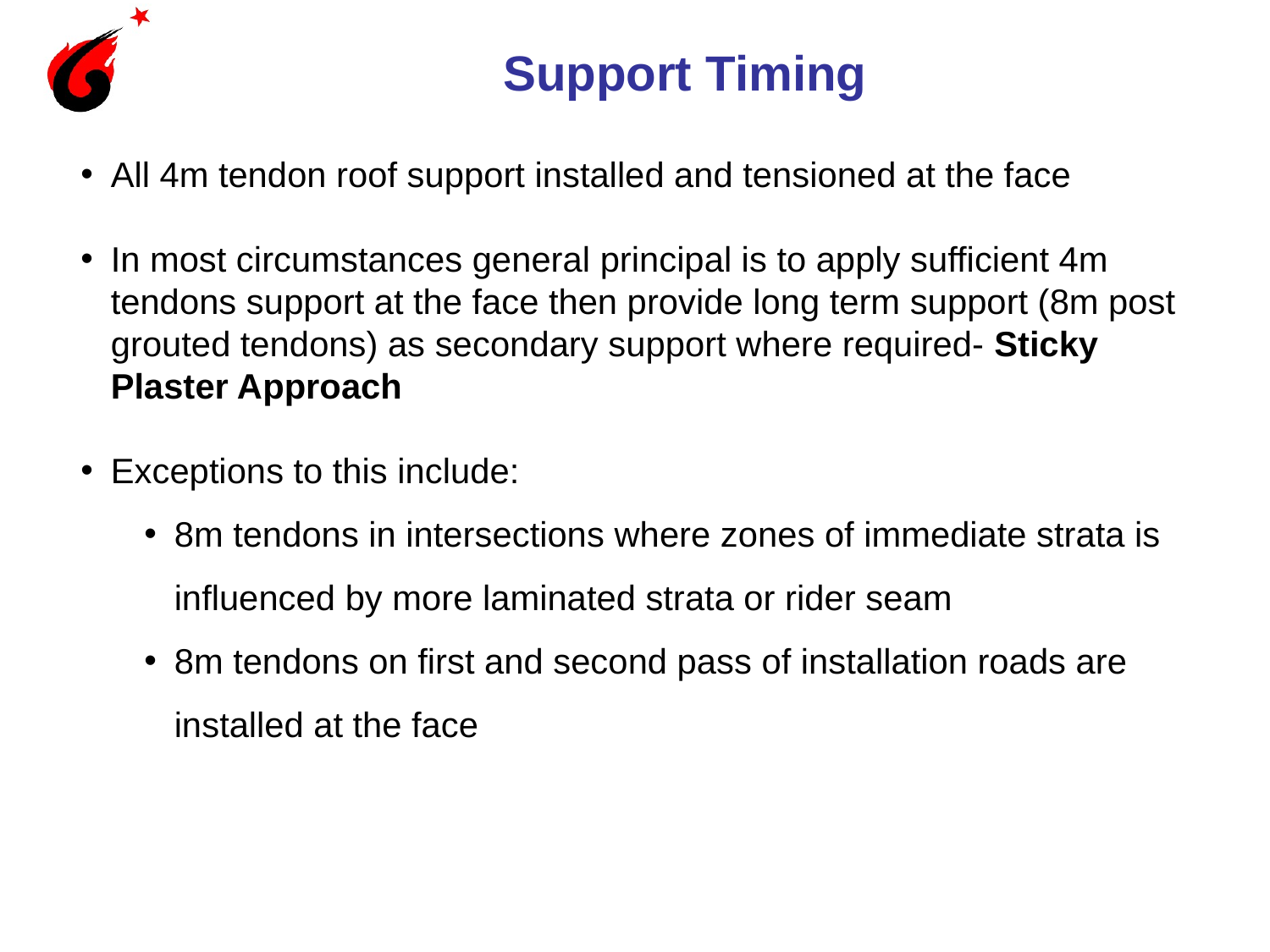

# Support Timing
All 4m tendon roof support installed and tensioned at the face

In most circumstances general principal is to apply sufficient 4m tendons support at the face then provide long term support (8m post grouted tendons) as secondary support where required- Sticky Plaster Approach

Exceptions to this include:
8m tendons in intersections where zones of immediate strata is influenced by more laminated strata or rider seam
8m tendons on first and second pass of installation roads are installed at the face